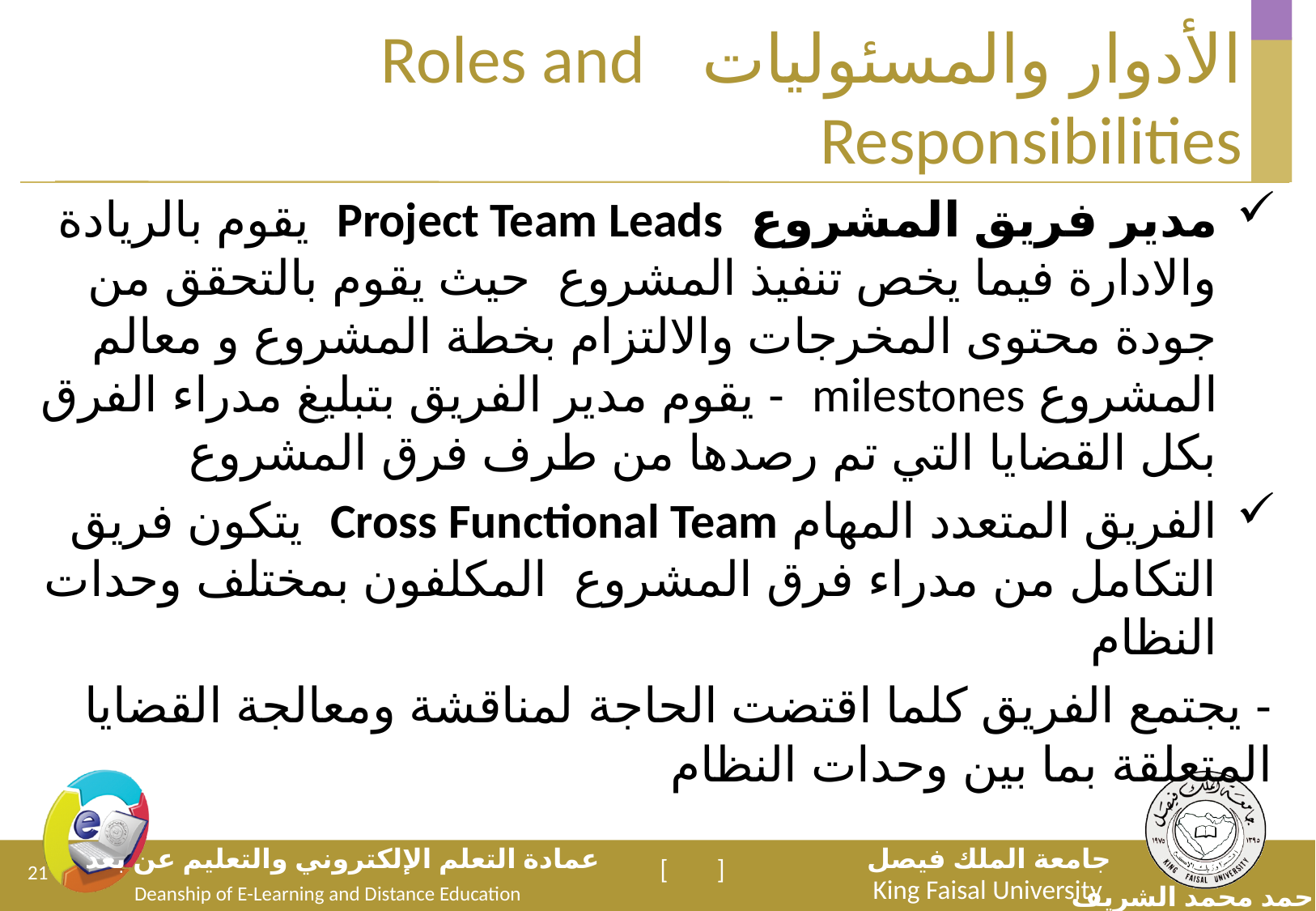

الأدوار والمسئوليات   Roles and Responsibilities
مدير فريق المشروع  Project Team Leads  يقوم بالريادة والادارة فيما يخص تنفيذ المشروع  حيث يقوم بالتحقق من جودة محتوى المخرجات والالتزام بخطة المشروع و معالم المشروع milestones  - يقوم مدير الفريق بتبليغ مدراء الفرق بكل القضايا التي تم رصدها من طرف فرق المشروع
الفريق المتعدد المهام Cross Functional Team  يتكون فريق التكامل من مدراء فرق المشروع  المكلفون بمختلف وحدات النظام
- يجتمع الفريق كلما اقتضت الحاجة لمناقشة ومعالجة القضايا المتعلقة بما بين وحدات النظام

21